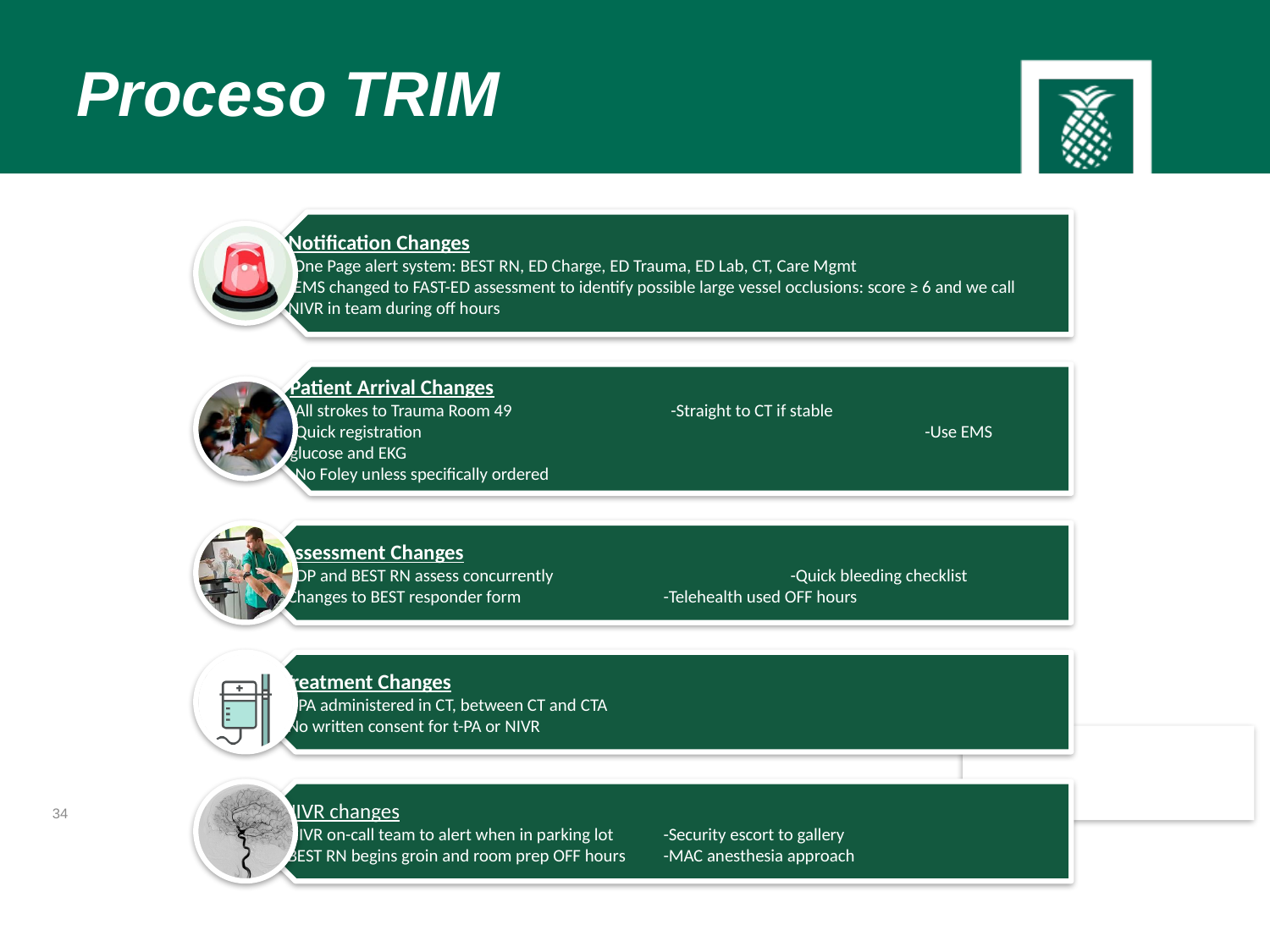

# Proceso TRIM
Notification Changes
-One Page alert system: BEST RN, ED Charge, ED Trauma, ED Lab, CT, Care Mgmt
-EMS changed to FAST-ED assessment to identify possible large vessel occlusions: score ≥ 6 and we call NIVR in team during off hours
Patient Arrival Changes
-All strokes to Trauma Room 49 		-Straight to CT if stable
-Quick registration 				-Use EMS glucose and EKG
-No Foley unless specifically ordered
Assessment Changes
-EDP and BEST RN assess concurrently		-Quick bleeding checklist
-Changes to BEST responder form		-Telehealth used OFF hours
Treatment Changes
-t-PA administered in CT, between CT and CTA
-No written consent for t-PA or NIVR
NIVR changes
-NIVR on-call team to alert when in parking lot	-Security escort to gallery
-BEST RN begins groin and room prep OFF hours	-MAC anesthesia approach

34